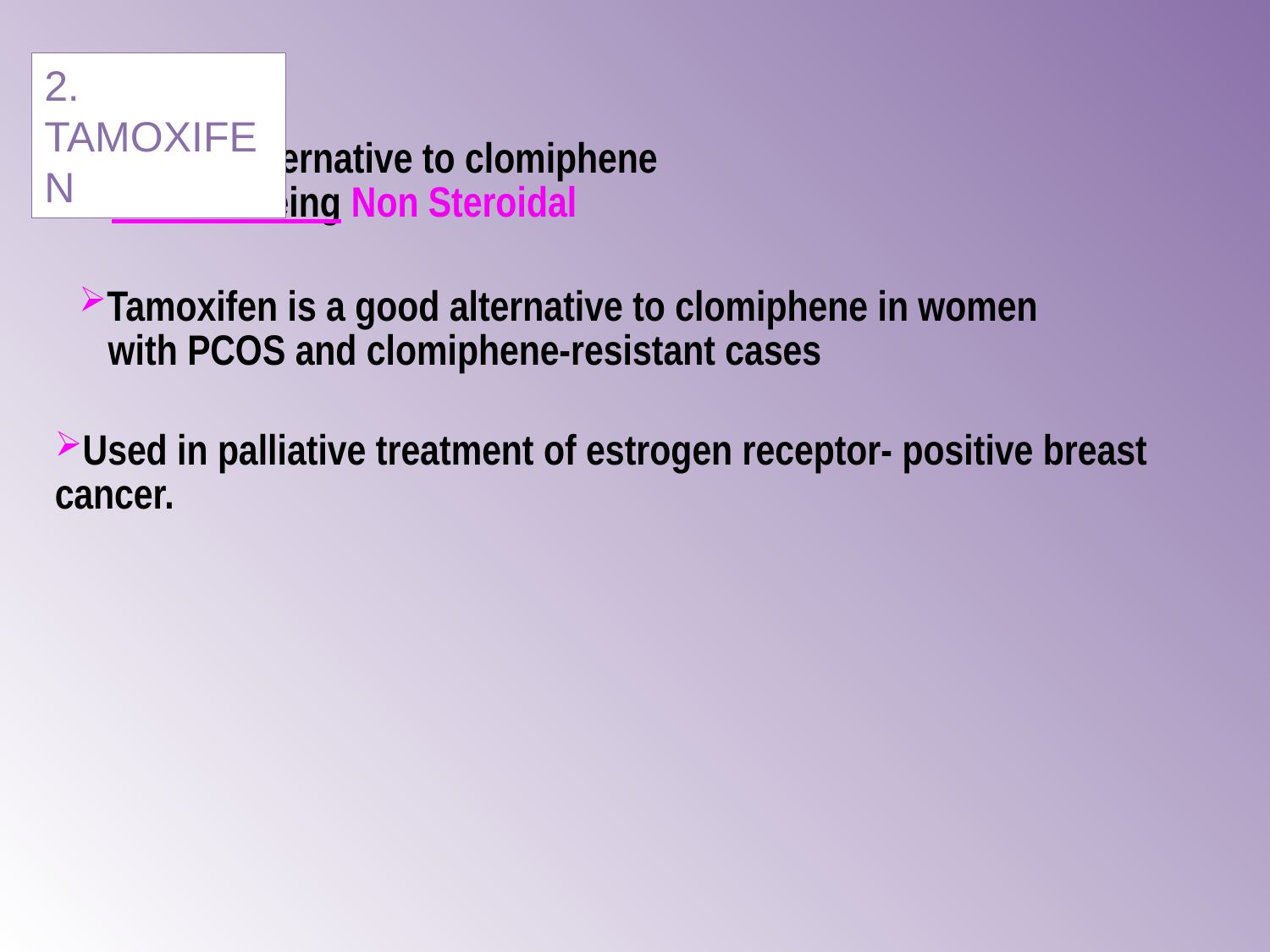

2. TAMOXIFEN
Is similar & alternative to clomiphene
But differ in being Non Steroidal
Tamoxifen is a good alternative to clomiphene in women
   with PCOS and clomiphene-resistant cases
Used in palliative treatment of estrogen receptor- positive breast cancer.